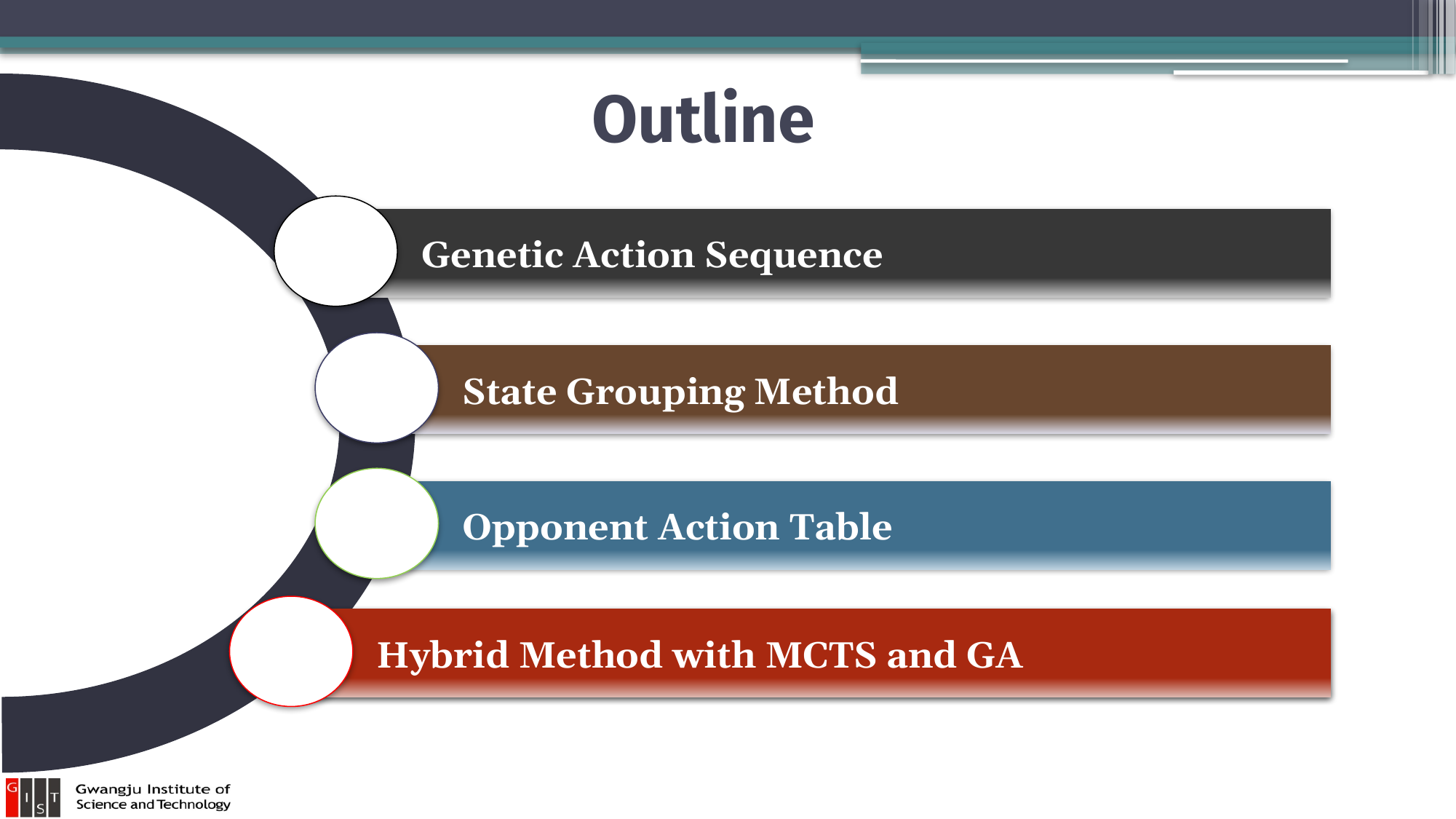

Outline

Genetic Action Sequence

State Grouping Method

Opponent Action Table

Hybrid Method with MCTS and GA